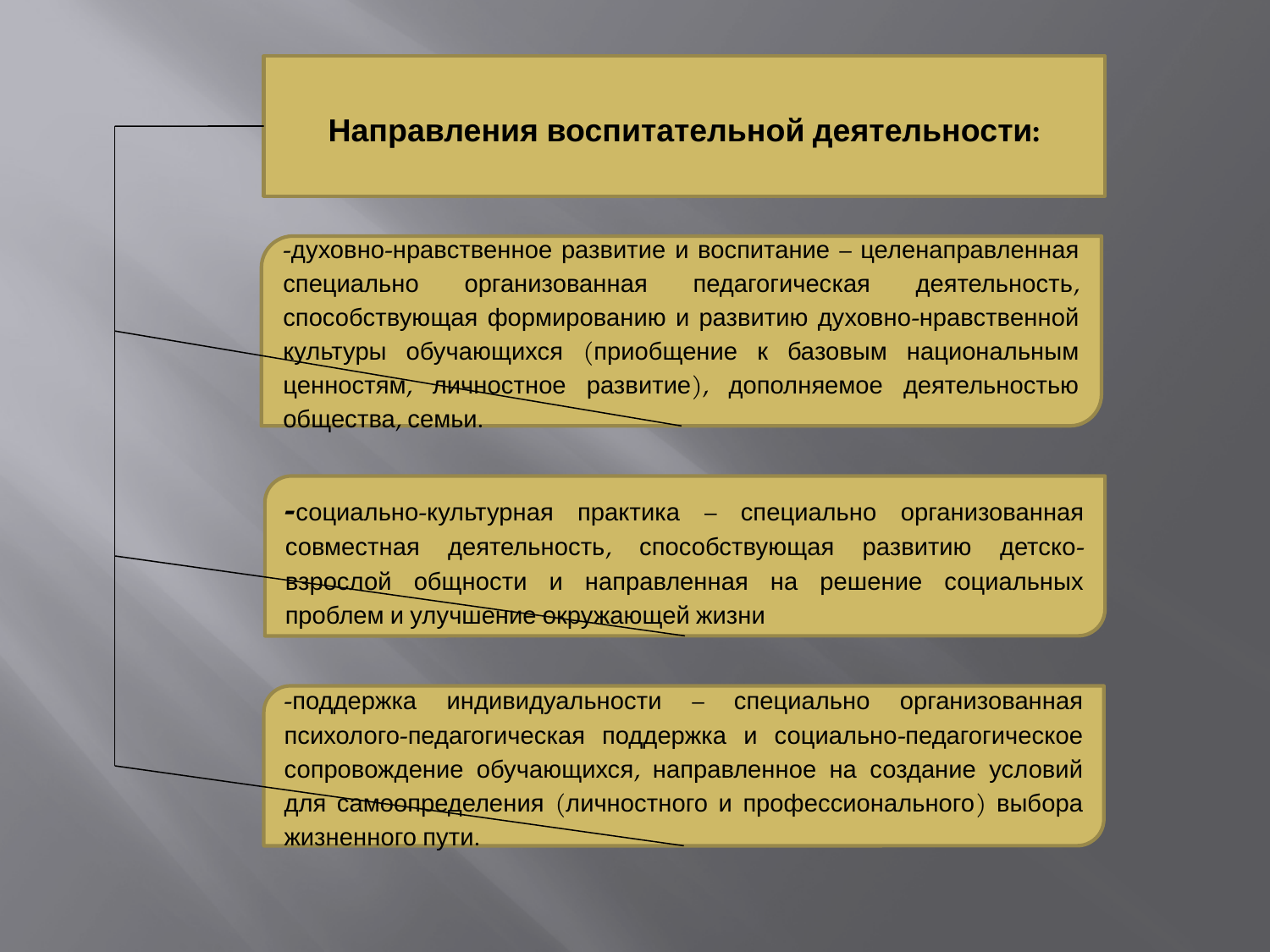

Направления воспитательной деятельности:
-духовно-нравственное развитие и воспитание – целенаправленная специально организованная педагогическая деятельность, способствующая формированию и развитию духовно-нравственной культуры обучающихся (приобщение к базовым национальным ценностям, личностное развитие), дополняемое деятельностью общества, семьи.
-социально-культурная практика – специально организованная совместная деятельность, способствующая развитию детско-взрослой общности и направленная на решение социальных проблем и улучшение окружающей жизни
-поддержка индивидуальности – специально организованная психолого-педагогическая поддержка и социально-педагогическое сопровождение обучающихся, направленное на создание условий для самоопределения (личностного и профессионального) выбора жизненного пути.